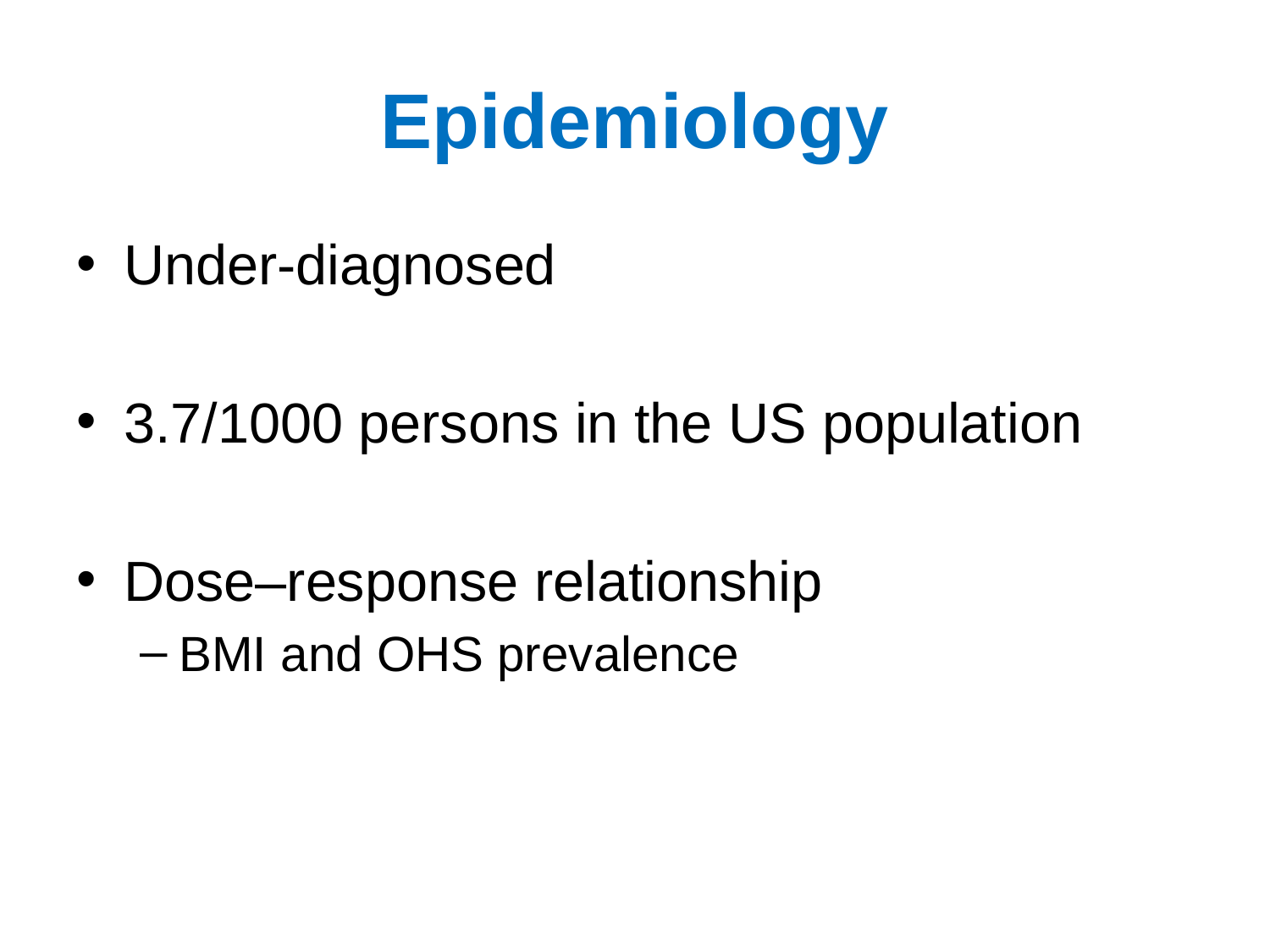

# Epidemiology
Under-diagnosed

3.7/1000 persons in the US population

Dose–response relationship
BMI and OHS prevalence